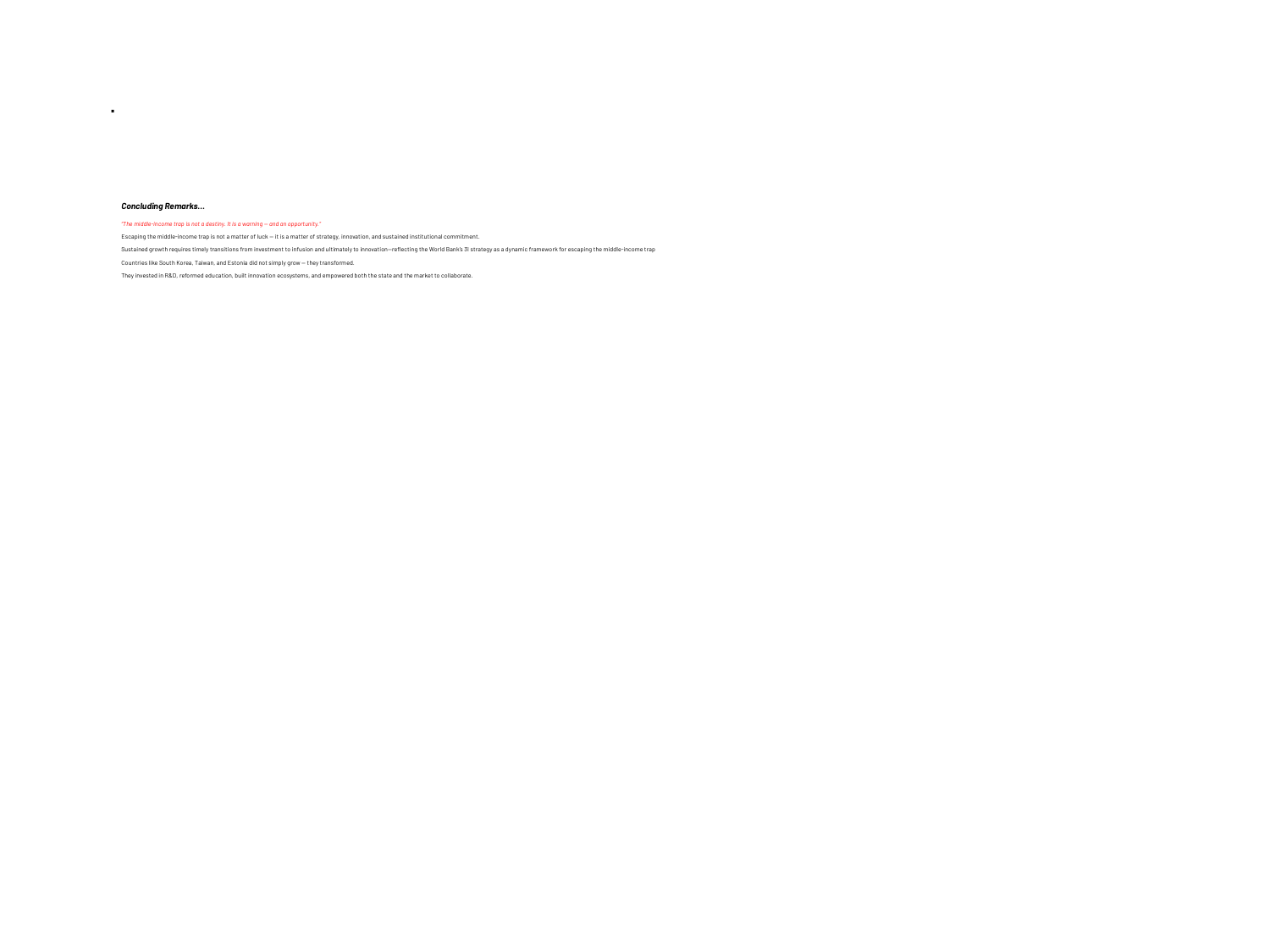

# Concluding Remarks… “The middle-income trap is not a destiny. It is a warning — and an opportunity.” Escaping the middle-income trap is not a matter of luck — it is a matter of strategy, innovation, and sustained institutional commitment. Sustained growth requires timely transitions from investment to infusion and ultimately to innovation—reflecting the World Bank’s 3I strategy as a dynamic framework for escaping the middle-income trap Countries like South Korea, Taiwan, and Estonia did not simply grow — they transformed. They invested in R&D, reformed education, built innovation ecosystems, and empowered both the state and the market to collaborate.